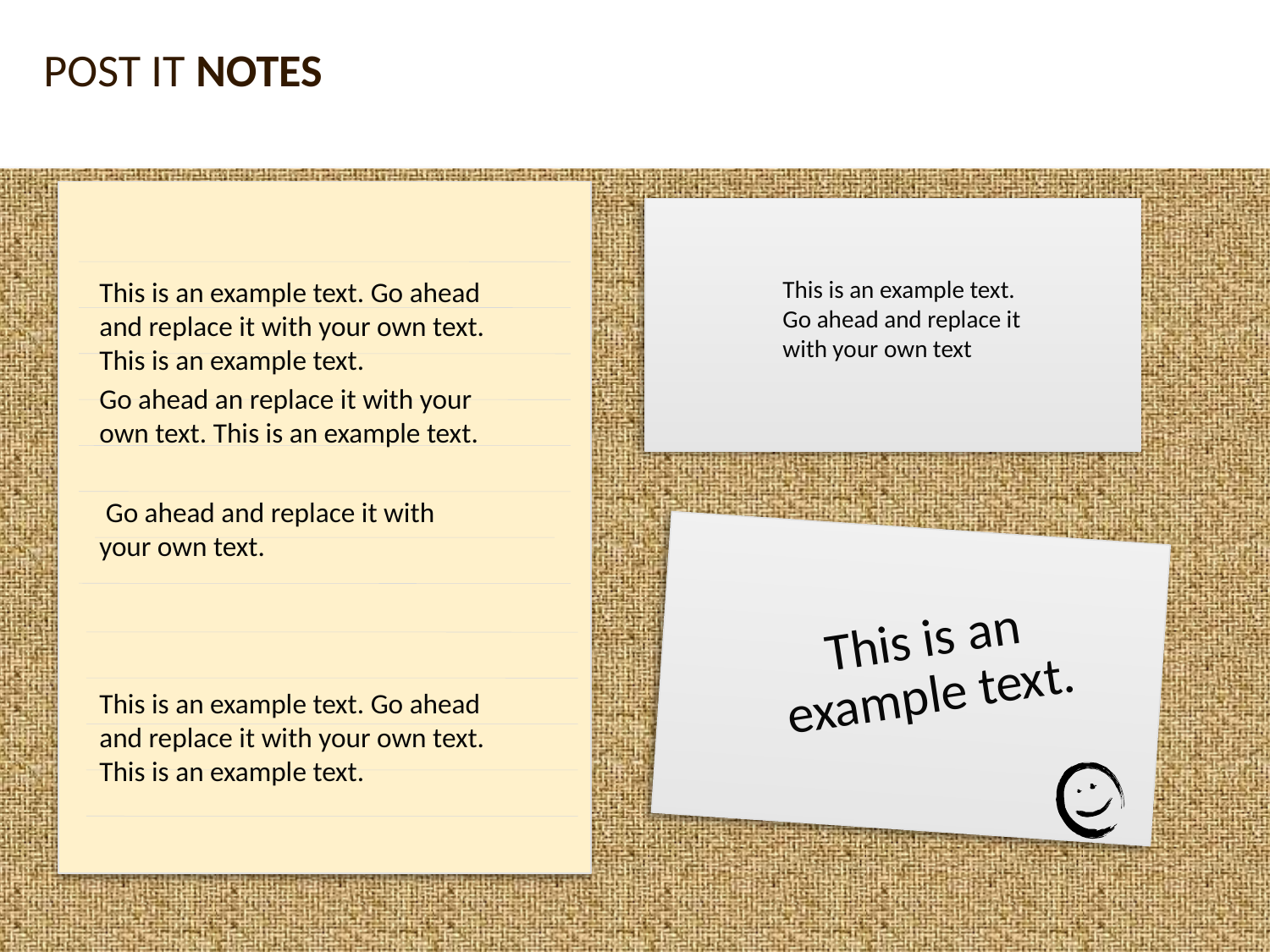

POST IT NOTES

This is an example text. Go ahead and replace it with your own text. This is an example text.
Go ahead an replace it with your own text. This is an example text.

 Go ahead and replace it with your own text.

This is an example text. Go ahead and replace it with your own text. This is an example text.

This is an example text. Go ahead and replace it with your own text

This is an
 example text.